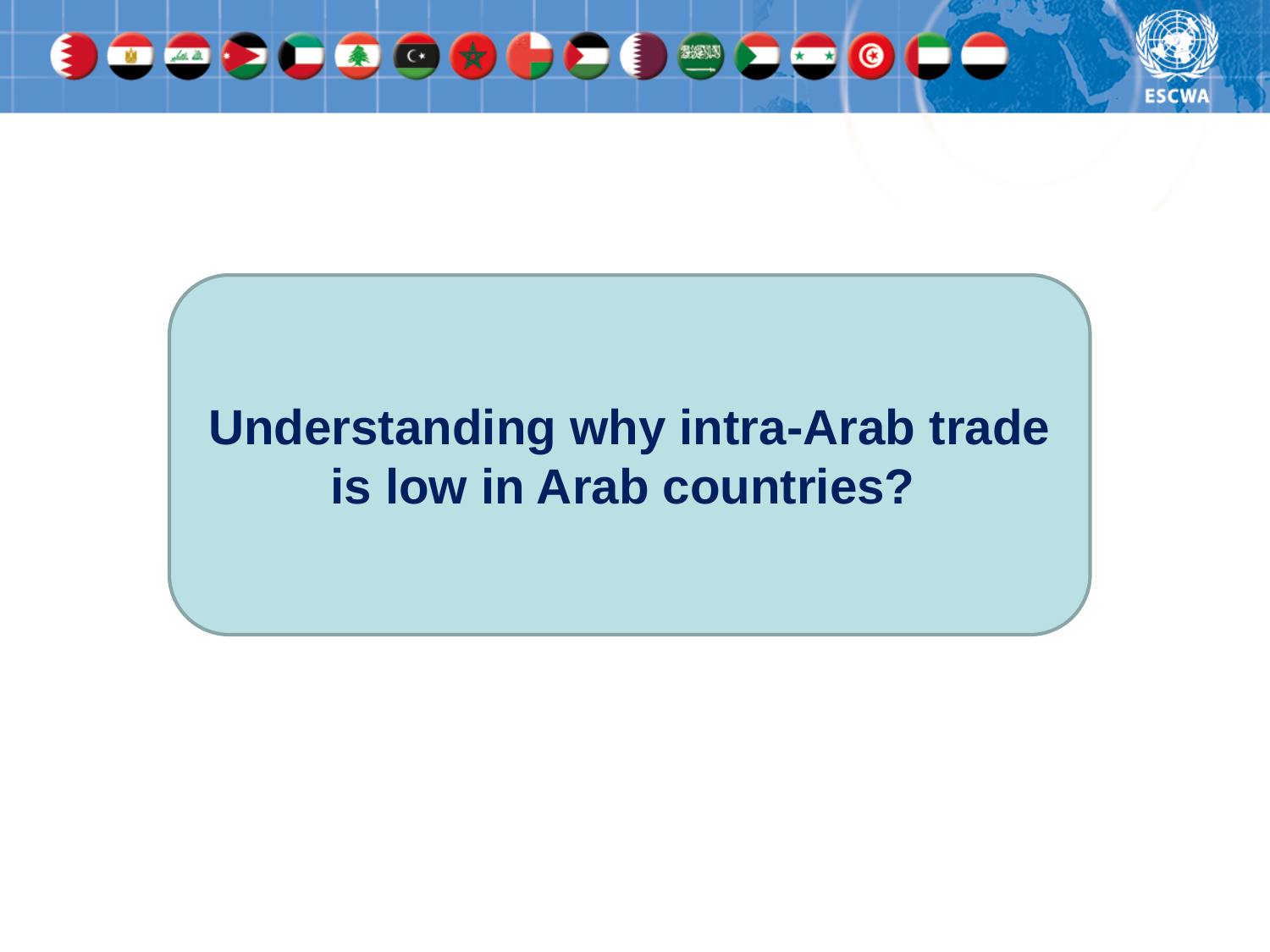

Understanding why intra-Arab trade is low in Arab countries?